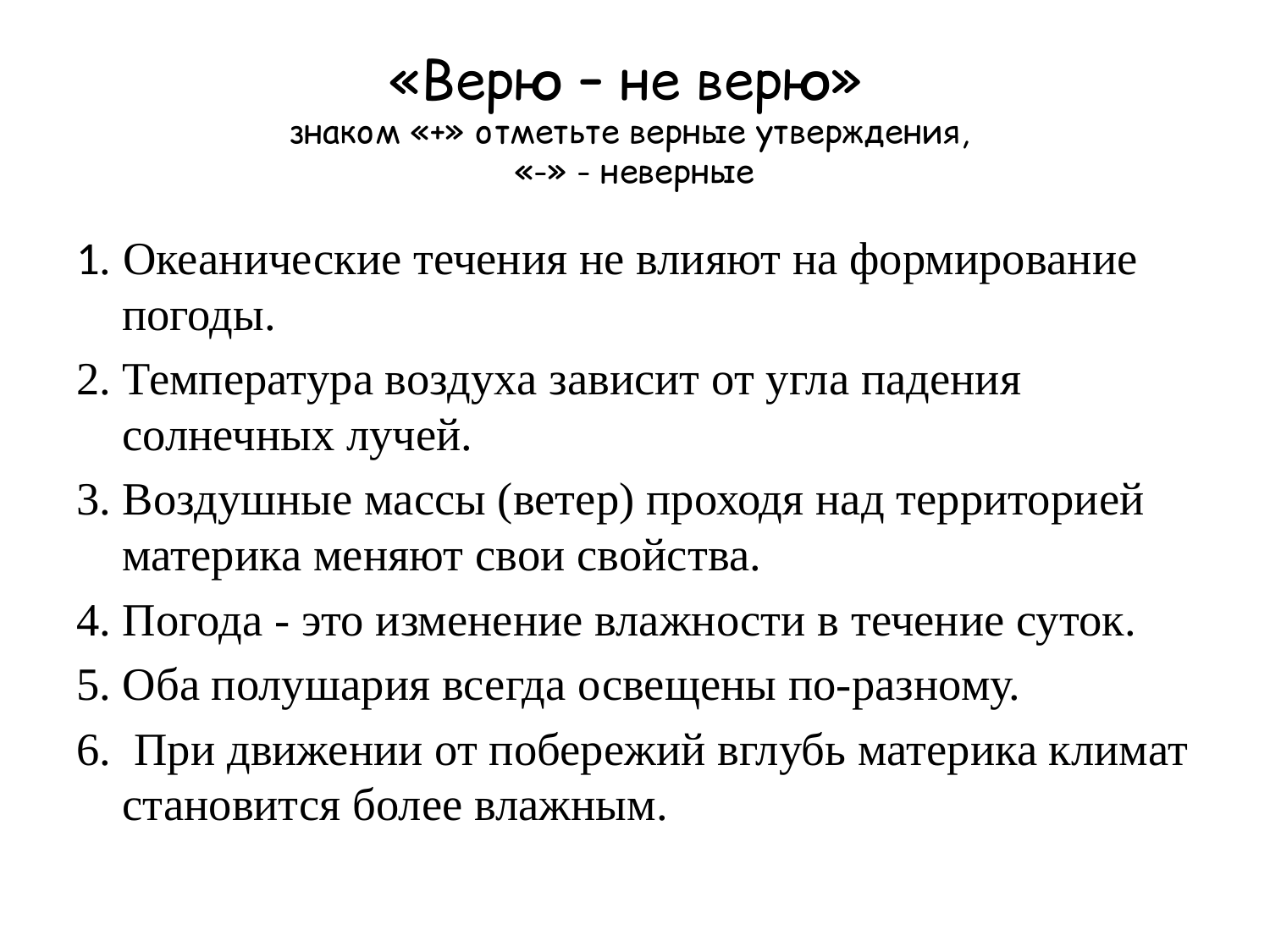

# «Верю – не верю» знаком «+» отметьте верные утверждения, «-» - неверные
1. Океанические течения не влияют на формирование погоды.
2. Температура воздуха зависит от угла падения солнечных лучей.
3. Воздушные массы (ветер) проходя над территорией материка меняют свои свойства.
4. Погода - это изменение влажности в течение суток.
5. Оба полушария всегда освещены по-разному.
6.  При движении от побережий вглубь материка климат становится более влажным.